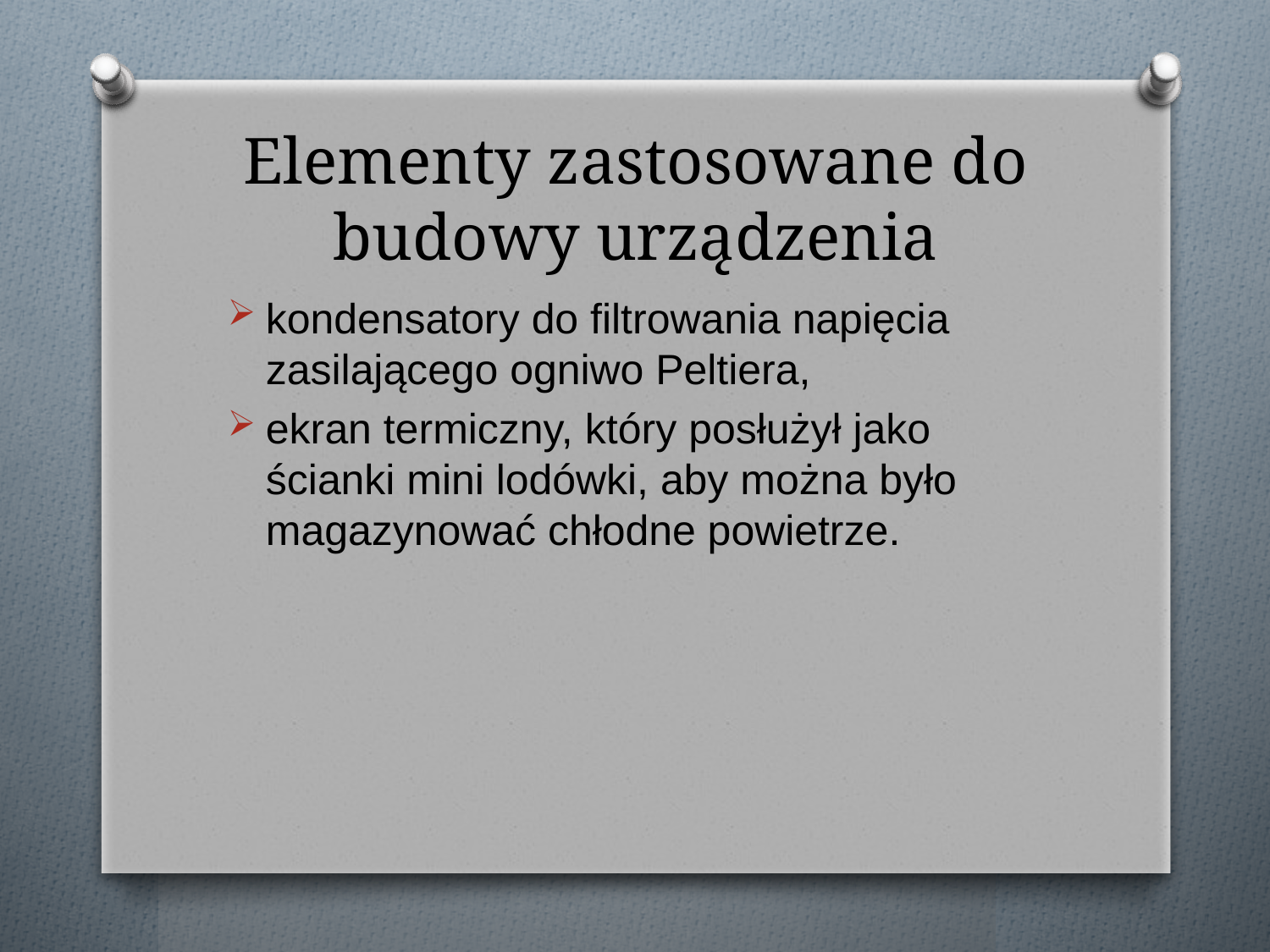

# Elementy zastosowane do budowy urządzenia
kondensatory do filtrowania napięcia zasilającego ogniwo Peltiera,
ekran termiczny, który posłużył jako ścianki mini lodówki, aby można było magazynować chłodne powietrze.